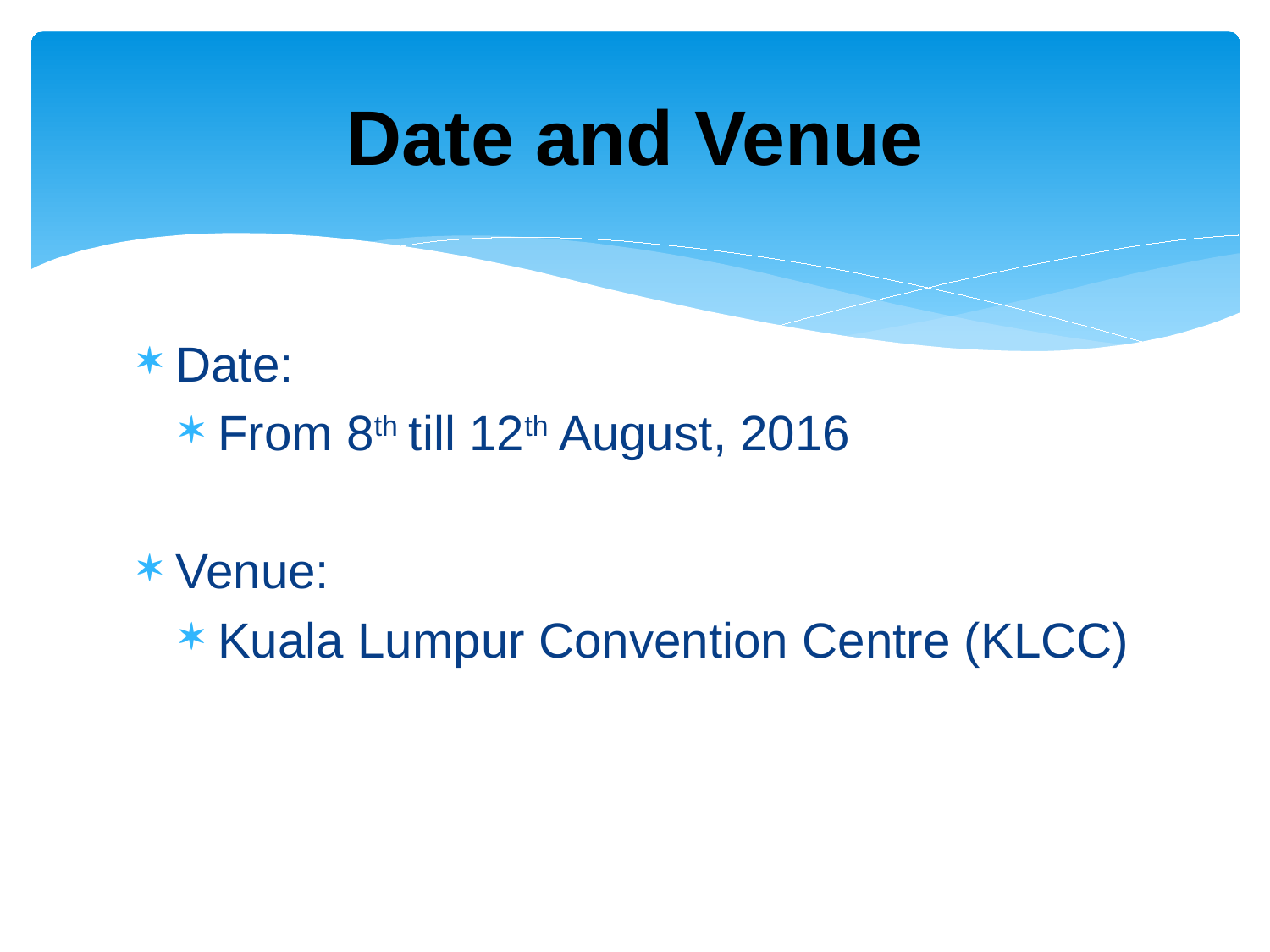

# Date and Venue
Date:
From 8th till 12th August, 2016

Venue:
Kuala Lumpur Convention Centre (KLCC)